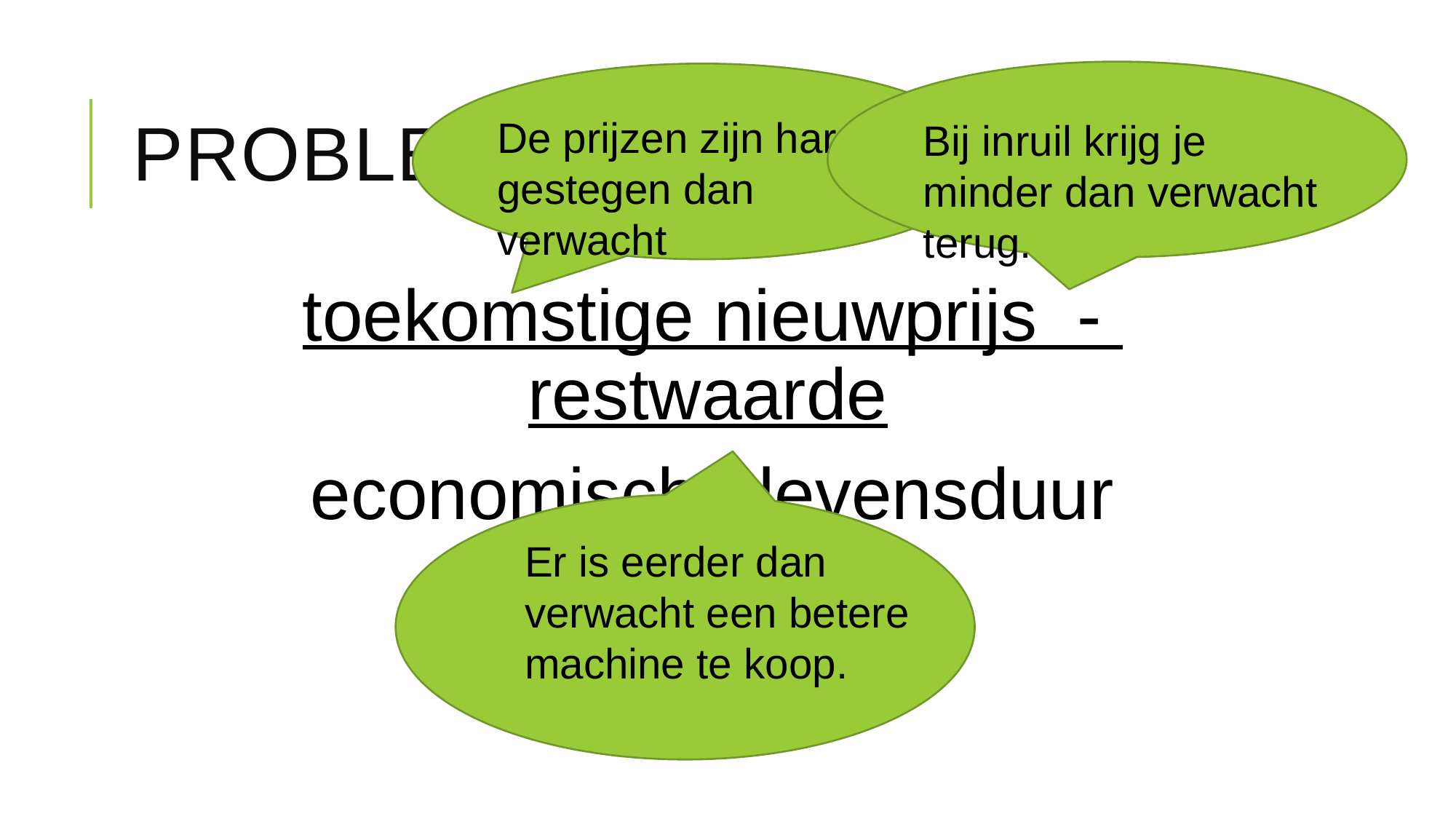

# Problemen
De prijzen zijn harder gestegen dan verwacht
Bij inruil krijg je minder dan verwacht terug.
toekomstige nieuwprijs  -  restwaarde
economische levensduur

Er is eerder dan verwacht een betere machine te koop.